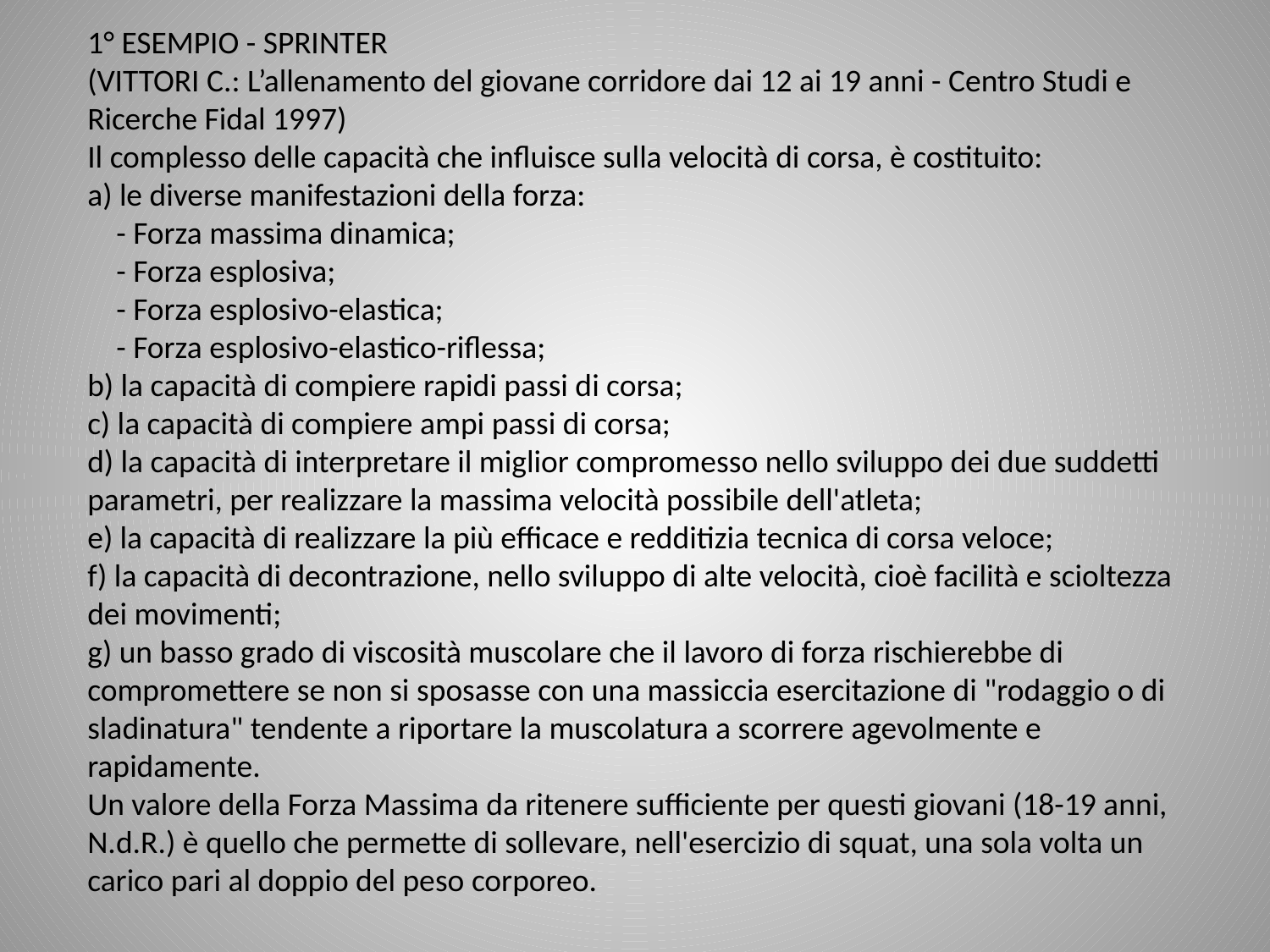

1° ESEMPIO - SPRINTER
(VITTORI C.: L’allenamento del giovane corridore dai 12 ai 19 anni - Centro Studi e Ricerche Fidal 1997)
Il complesso delle capacità che influisce sulla velocità di corsa, è costituito:
a) le diverse manifestazioni della forza:
    - Forza massima dinamica;
    - Forza esplosiva;
    - Forza esplosivo-elastica;
    - Forza esplosivo-elastico-riflessa;
b) la capacità di compiere rapidi passi di corsa;
c) la capacità di compiere ampi passi di corsa;
d) la capacità di interpretare il miglior compromesso nello sviluppo dei due suddetti parametri, per realizzare la massima velocità possibile dell'atleta;
e) la capacità di realizzare la più efficace e redditizia tecnica di corsa veloce;
f) la capacità di decontrazione, nello sviluppo di alte velocità, cioè facilità e scioltezza dei movimenti;
g) un basso grado di viscosità muscolare che il lavoro di forza rischierebbe di compromettere se non si sposasse con una massiccia esercitazione di "rodaggio o di sladinatura" tendente a riportare la muscolatura a scorrere agevolmente e rapidamente.
Un valore della Forza Massima da ritenere sufficiente per questi giovani (18-19 anni, N.d.R.) è quello che permette di sollevare, nell'esercizio di squat, una sola volta un carico pari al doppio del peso corporeo.